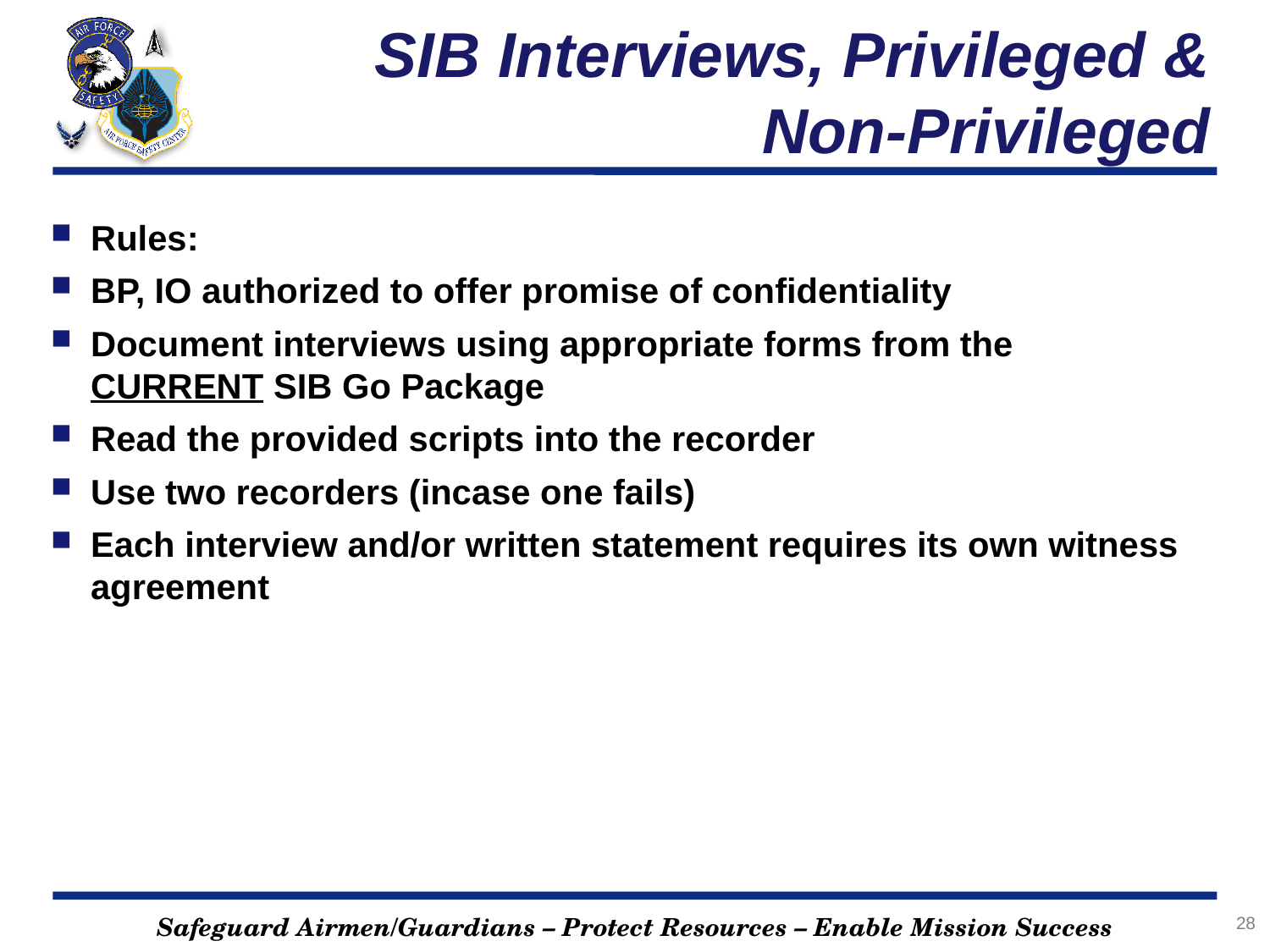

# SIB Interviews, Privileged & Non-Privileged
Rules:
BP, IO authorized to offer promise of confidentiality
Document interviews using appropriate forms from the CURRENT SIB Go Package
Read the provided scripts into the recorder
Use two recorders (incase one fails)
Each interview and/or written statement requires its own witness agreement

28